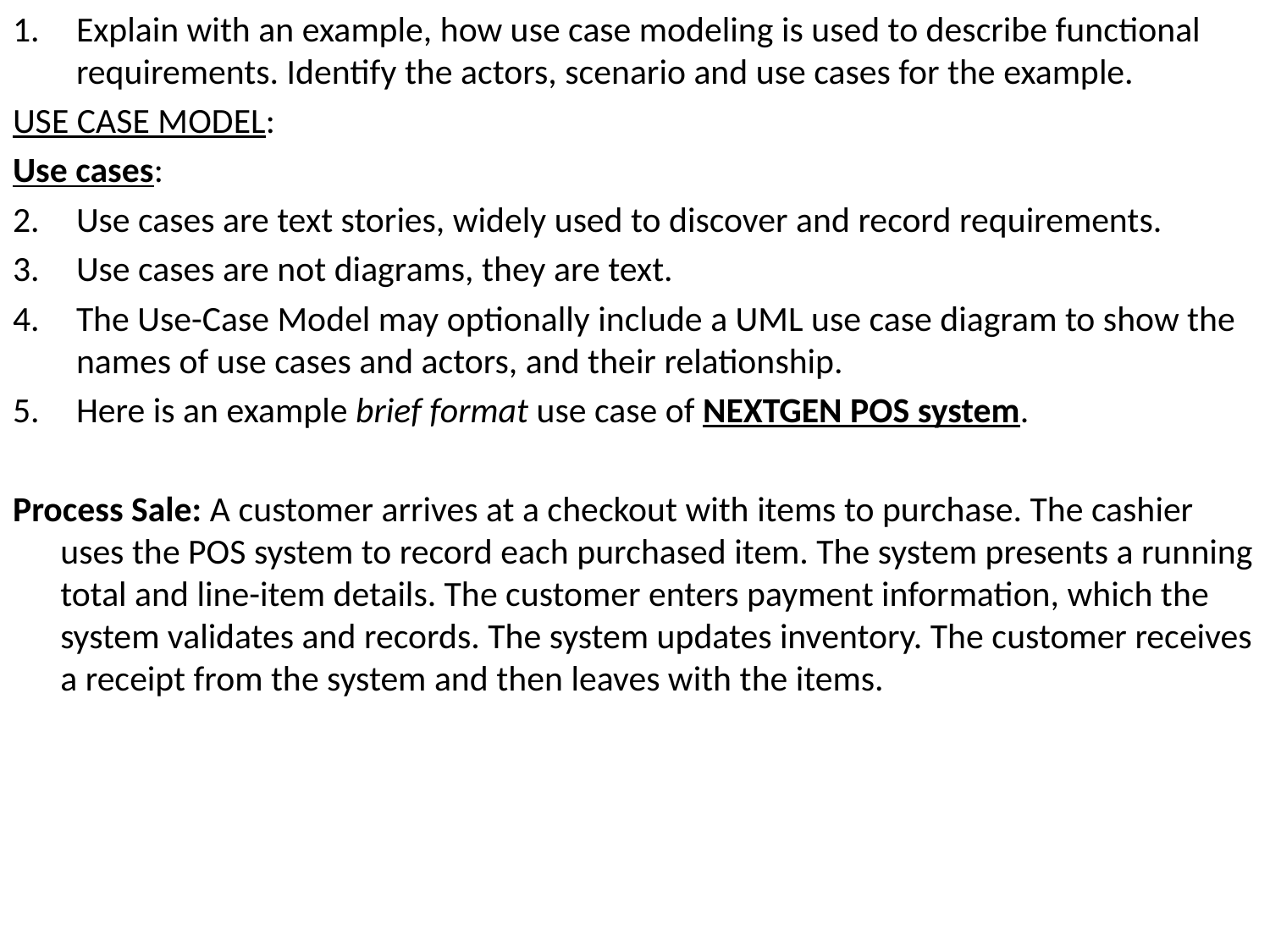

Explain with an example, how use case modeling is used to describe functional requirements. Identify the actors, scenario and use cases for the example.
USE CASE MODEL:
Use cases:
Use cases are text stories, widely used to discover and record requirements.
Use cases are not diagrams, they are text.
The Use-Case Model may optionally include a UML use case diagram to show the names of use cases and actors, and their relationship.
Here is an example brief format use case of NEXTGEN POS system.

Process Sale: A customer arrives at a checkout with items to purchase. The cashier uses the POS system to record each purchased item. The system presents a running total and line-item details. The customer enters payment information, which the system validates and records. The system updates inventory. The customer receives a receipt from the system and then leaves with the items.